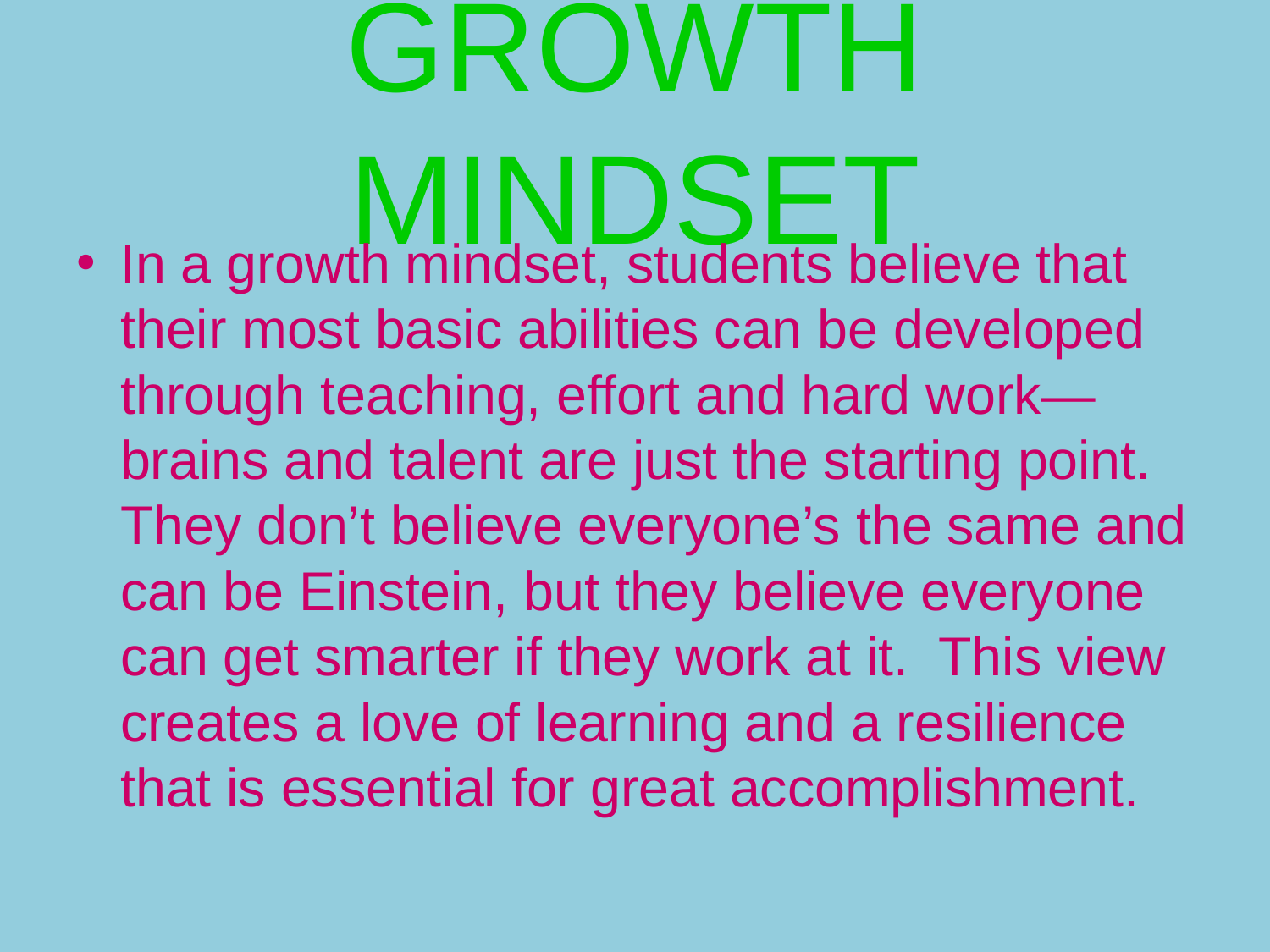

# GROWTH MINDSET
In a growth mindset, students believe that their most basic abilities can be developed through teaching, effort and hard work—brains and talent are just the starting point. They don’t believe everyone’s the same and can be Einstein, but they believe everyone can get smarter if they work at it.  This view creates a love of learning and a resilience that is essential for great accomplishment.